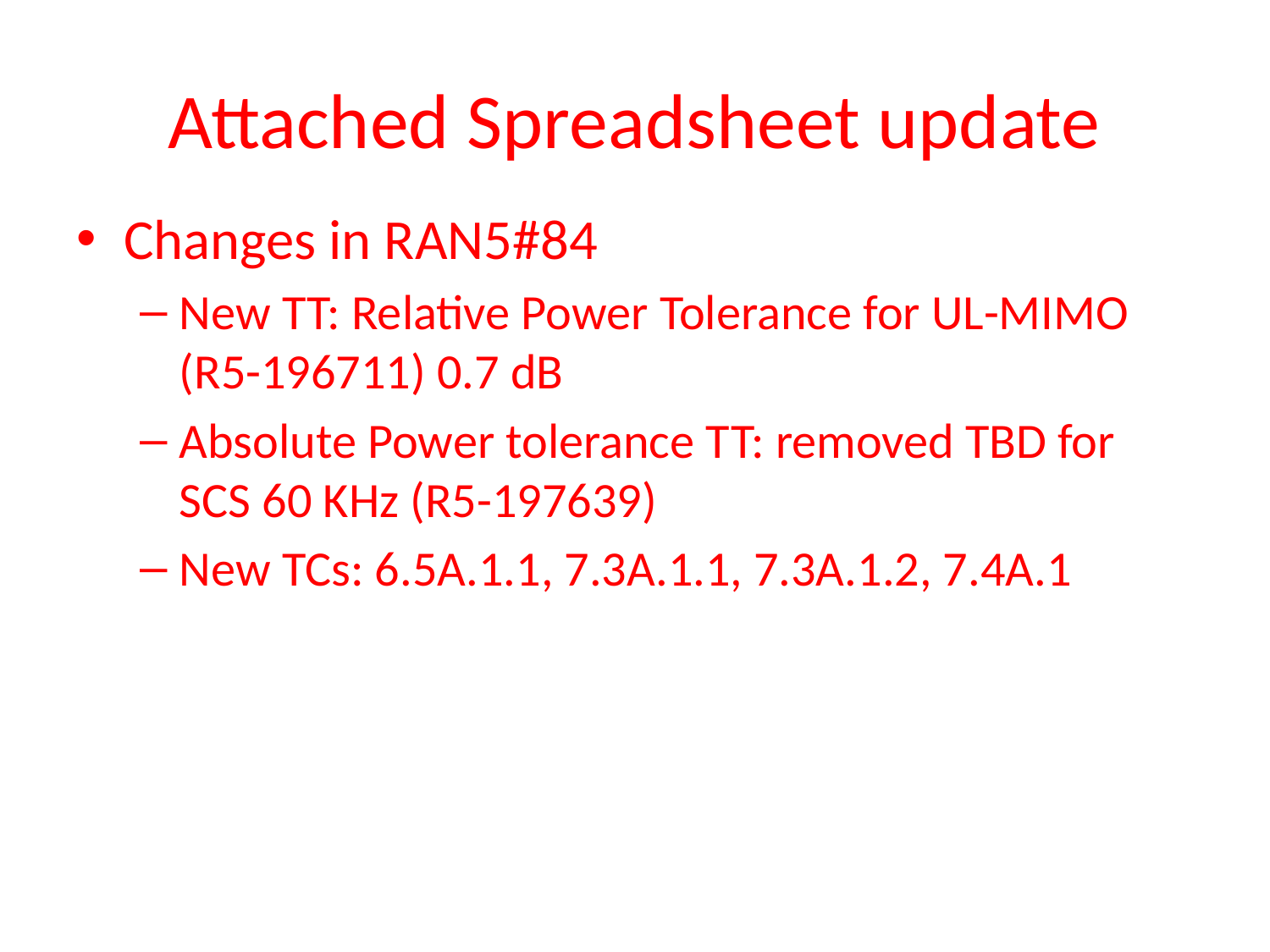

# Attached Spreadsheet update
Changes in RAN5#84
New TT: Relative Power Tolerance for UL-MIMO (R5-196711) 0.7 dB
Absolute Power tolerance TT: removed TBD for SCS 60 KHz (R5-197639)
New TCs: 6.5A.1.1, 7.3A.1.1, 7.3A.1.2, 7.4A.1